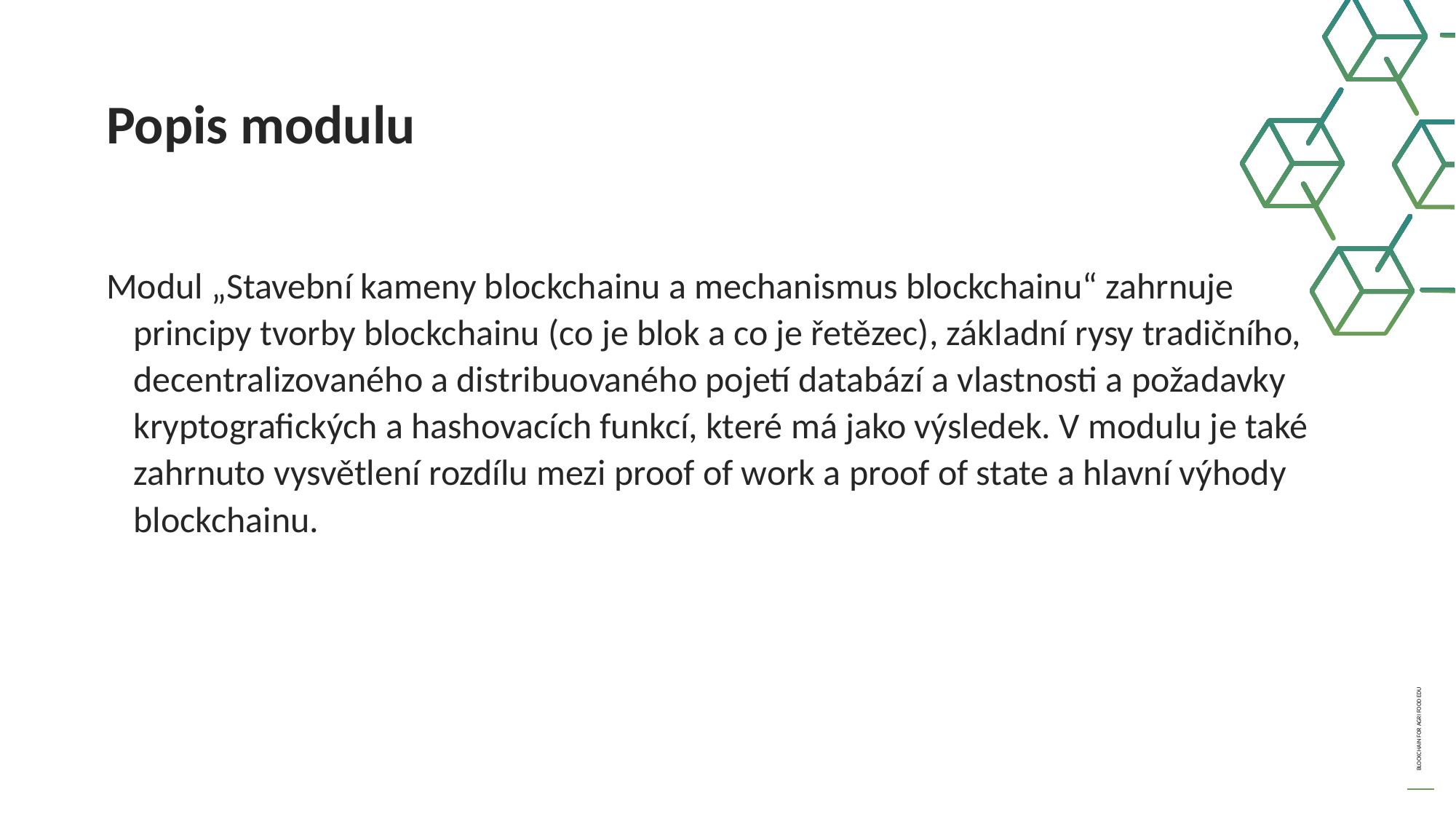

Popis modulu
Modul „Stavební kameny blockchainu a mechanismus blockchainu“ zahrnuje principy tvorby blockchainu (co je blok a co je řetězec), základní rysy tradičního, decentralizovaného a distribuovaného pojetí databází a vlastnosti a požadavky kryptografických a hashovacích funkcí, které má jako výsledek. V modulu je také zahrnuto vysvětlení rozdílu mezi proof of work a proof of state a hlavní výhody blockchainu.